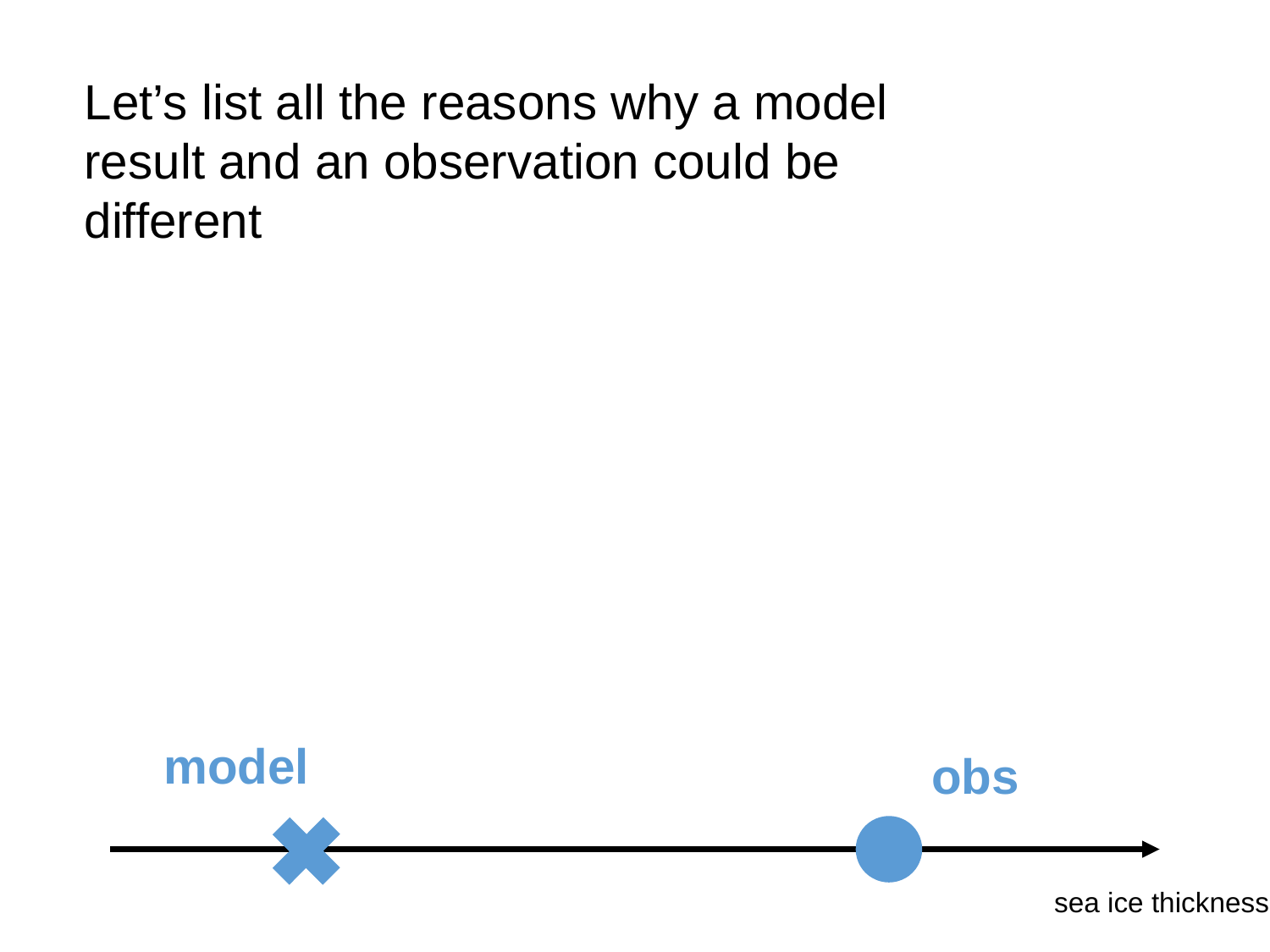

Let’s list all the reasons why a model result and an observation could be different
model
obs

sea ice thickness